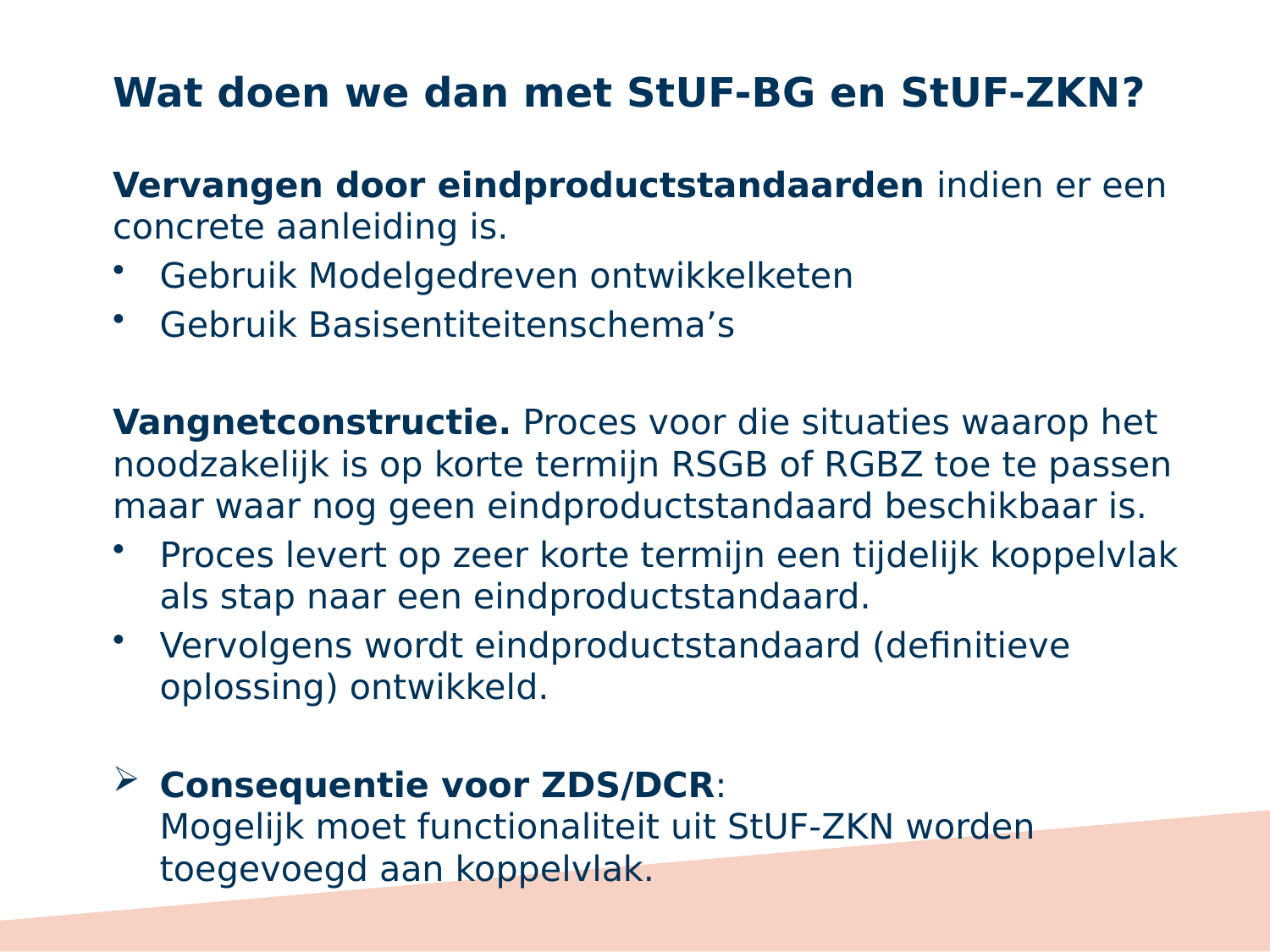

# Wat doen we dan met StUF-BG en StUF-ZKN?
Vervangen door eindproductstandaarden indien er een concrete aanleiding is.
Gebruik Modelgedreven ontwikkelketen
Gebruik Basisentiteitenschema’s

Vangnetconstructie. Proces voor die situaties waarop het noodzakelijk is op korte termijn RSGB of RGBZ toe te passen maar waar nog geen eindproductstandaard beschikbaar is.
Proces levert op zeer korte termijn een tijdelijk koppelvlak als stap naar een eindproductstandaard.
Vervolgens wordt eindproductstandaard (definitieve oplossing) ontwikkeld.

Consequentie voor ZDS/DCR:
Mogelijk moet functionaliteit uit StUF-ZKN worden toegevoegd aan koppelvlak.